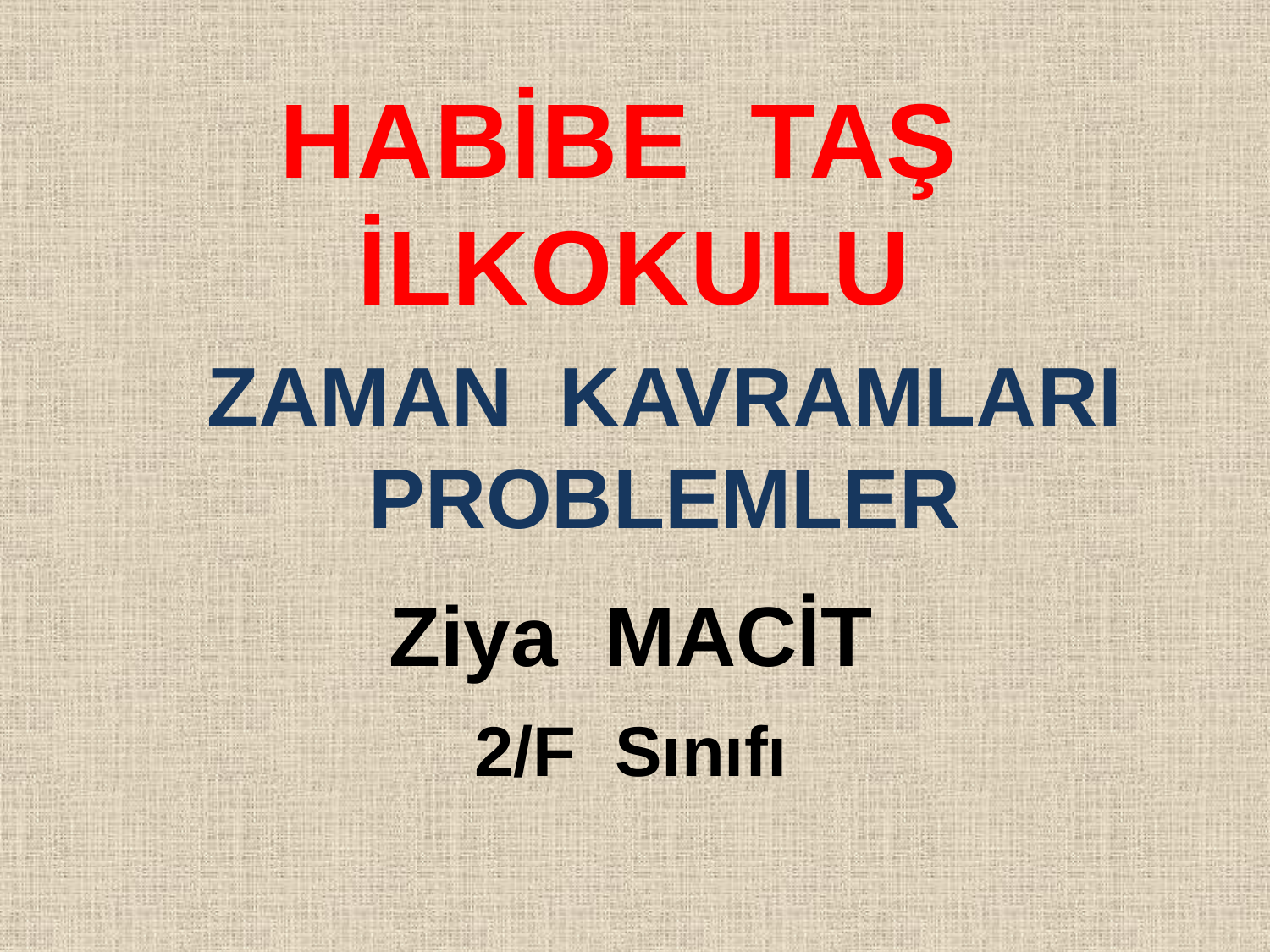

HABİBE  TAŞ
İLKOKULU
ZAMAN  KAVRAMLARI
PROBLEMLER
Ziya  MACİT
2/F  Sınıfı